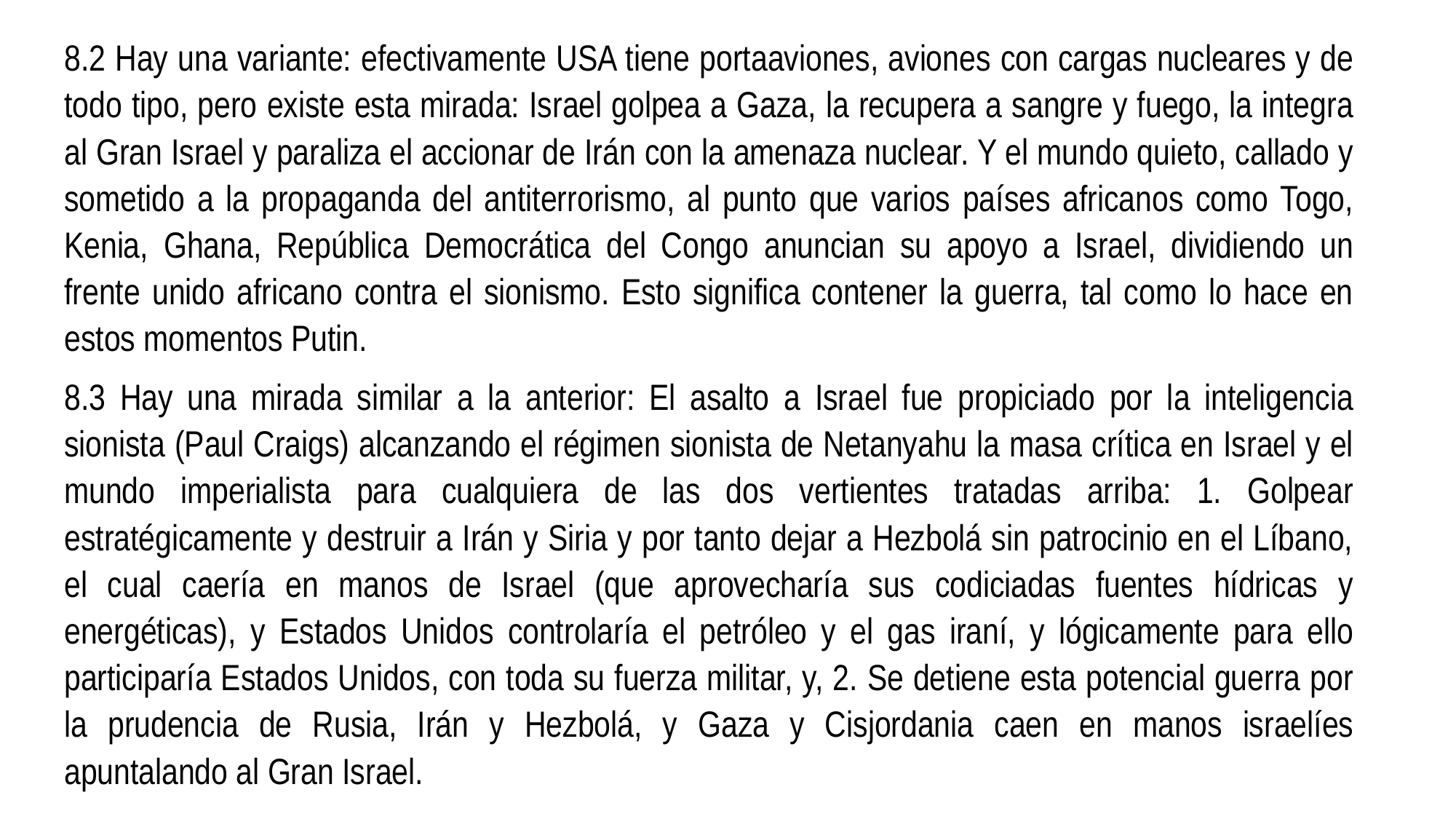

8.2 Hay una variante: efectivamente USA tiene portaaviones, aviones con cargas nucleares y de todo tipo, pero existe esta mirada: Israel golpea a Gaza, la recupera a sangre y fuego, la integra al Gran Israel y paraliza el accionar de Irán con la amenaza nuclear. Y el mundo quieto, callado y sometido a la propaganda del antiterrorismo, al punto que varios países africanos como Togo, Kenia, Ghana, República Democrática del Congo anuncian su apoyo a Israel, dividiendo un frente unido africano contra el sionismo. Esto significa contener la guerra, tal como lo hace en estos momentos Putin.
8.3 Hay una mirada similar a la anterior: El asalto a Israel fue propiciado por la inteligencia sionista (Paul Craigs) alcanzando el régimen sionista de Netanyahu la masa crítica en Israel y el mundo imperialista para cualquiera de las dos vertientes tratadas arriba: 1. Golpear estratégicamente y destruir a Irán y Siria y por tanto dejar a Hezbolá sin patrocinio en el Líbano, el cual caería en manos de Israel (que aprovecharía sus codiciadas fuentes hídricas y energéticas), y Estados Unidos controlaría el petróleo y el gas iraní, y lógicamente para ello participaría Estados Unidos, con toda su fuerza militar, y, 2. Se detiene esta potencial guerra por la prudencia de Rusia, Irán y Hezbolá, y Gaza y Cisjordania caen en manos israelíes apuntalando al Gran Israel.